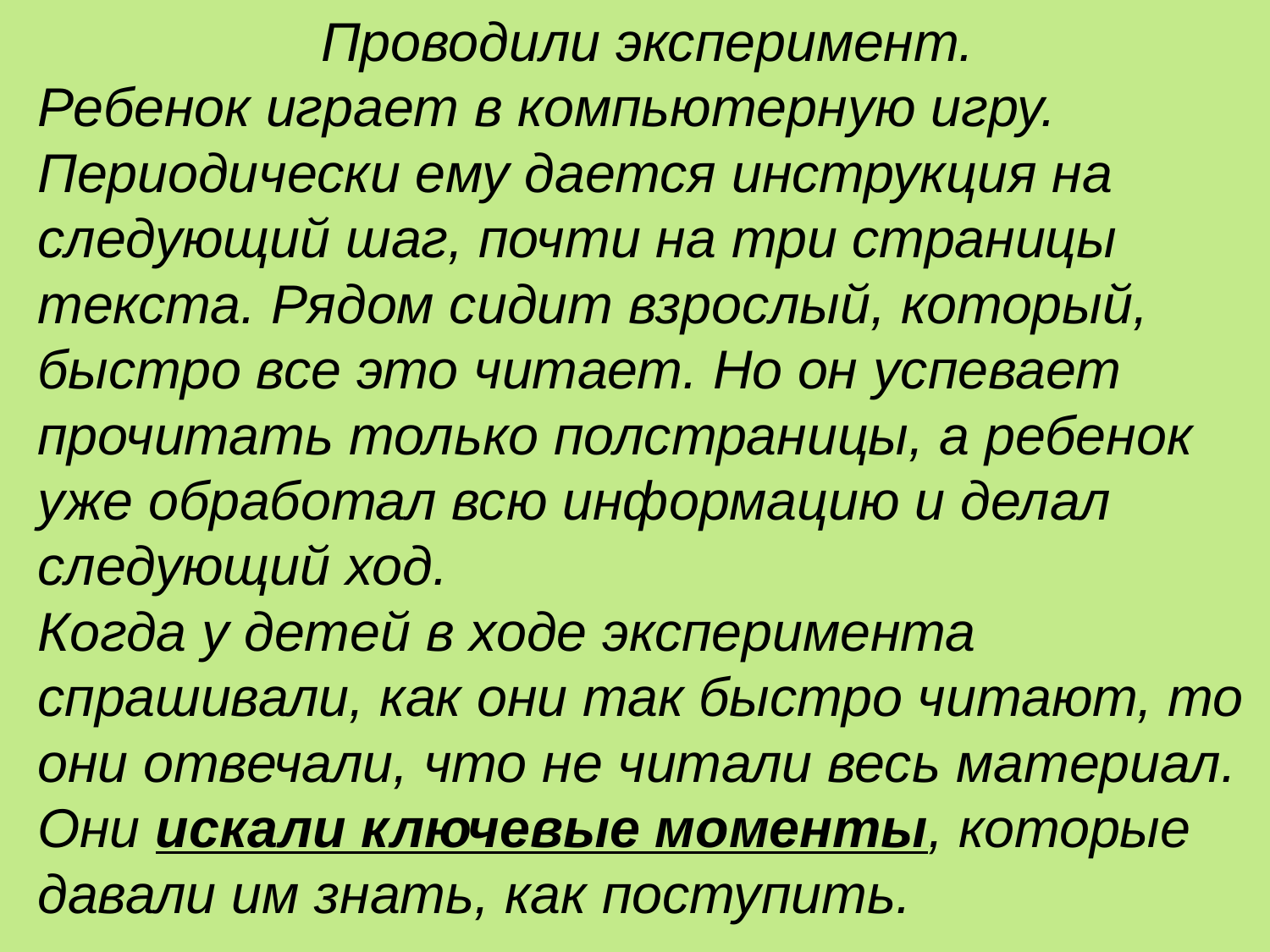

Проводили эксперимент.
Ребенок играет в компьютерную игру. Периодически ему дается инструкция на следующий шаг, почти на три страницы текста. Рядом сидит взрослый, который, быстро все это читает. Но он успевает прочитать только полстраницы, а ребенок уже обработал всю информацию и делал следующий ход.
Когда у детей в ходе эксперимента спрашивали, как они так быстро читают, то они отвечали, что не читали весь материал. Они искали ключевые моменты, которые давали им знать, как поступить.